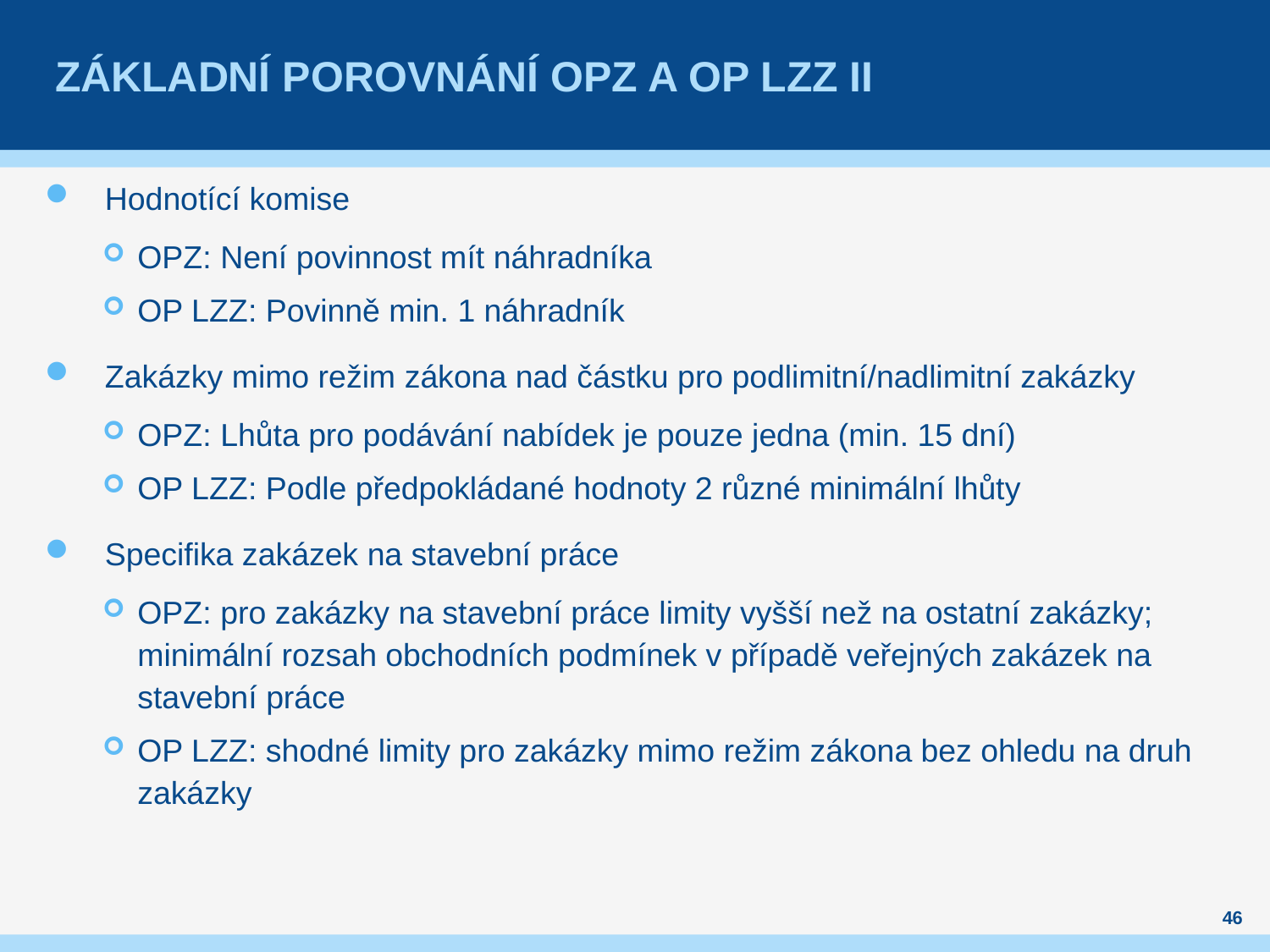

# Základní Porovnání OPZ a OP LZZ II
Hodnotící komise
OPZ: Není povinnost mít náhradníka
OP LZZ: Povinně min. 1 náhradník
Zakázky mimo režim zákona nad částku pro podlimitní/nadlimitní zakázky
OPZ: Lhůta pro podávání nabídek je pouze jedna (min. 15 dní)
OP LZZ: Podle předpokládané hodnoty 2 různé minimální lhůty
Specifika zakázek na stavební práce
OPZ: pro zakázky na stavební práce limity vyšší než na ostatní zakázky; minimální rozsah obchodních podmínek v případě veřejných zakázek na stavební práce
OP LZZ: shodné limity pro zakázky mimo režim zákona bez ohledu na druh zakázky

46